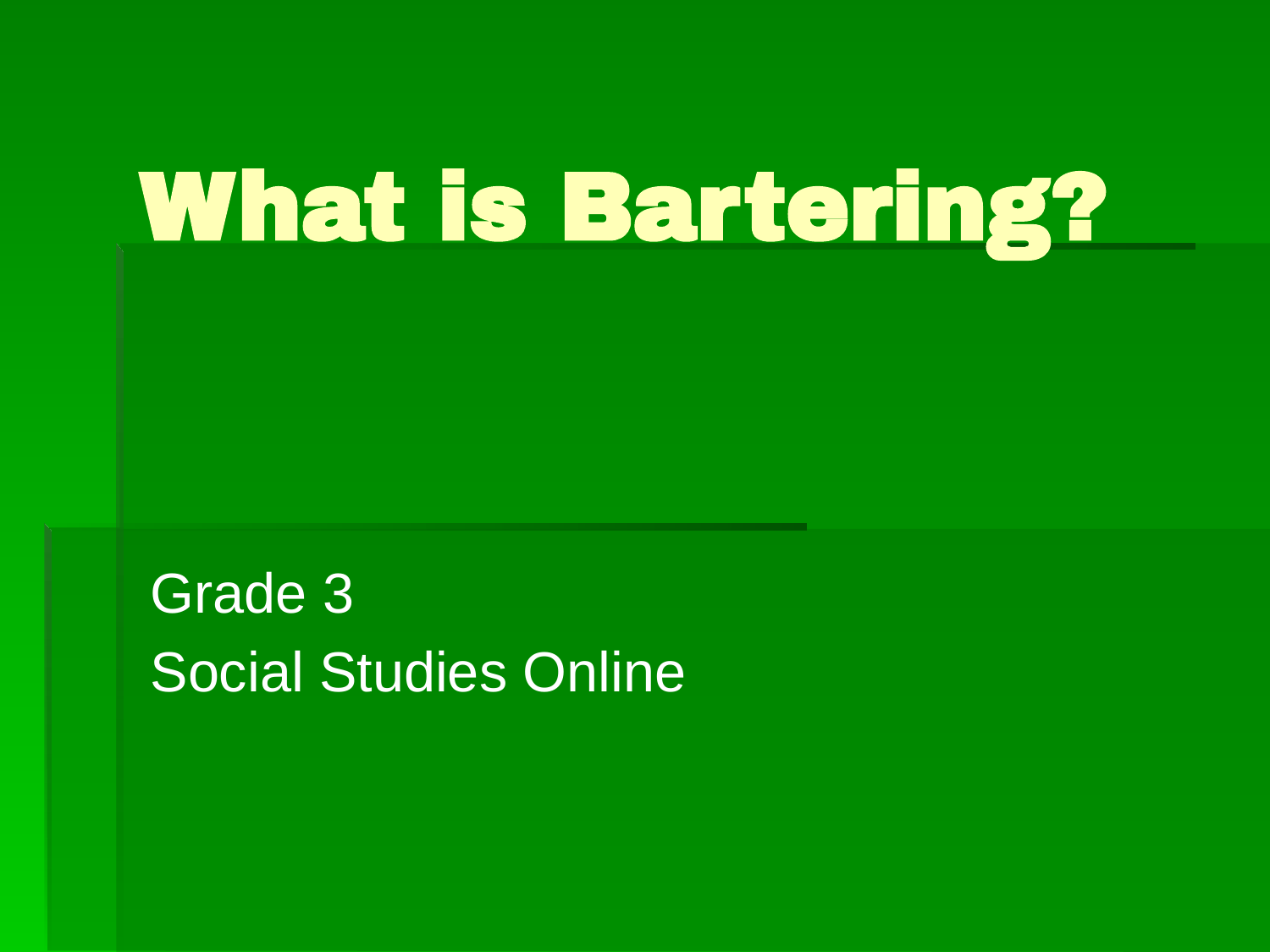

# What is Bartering?
Grade 3
Social Studies Online